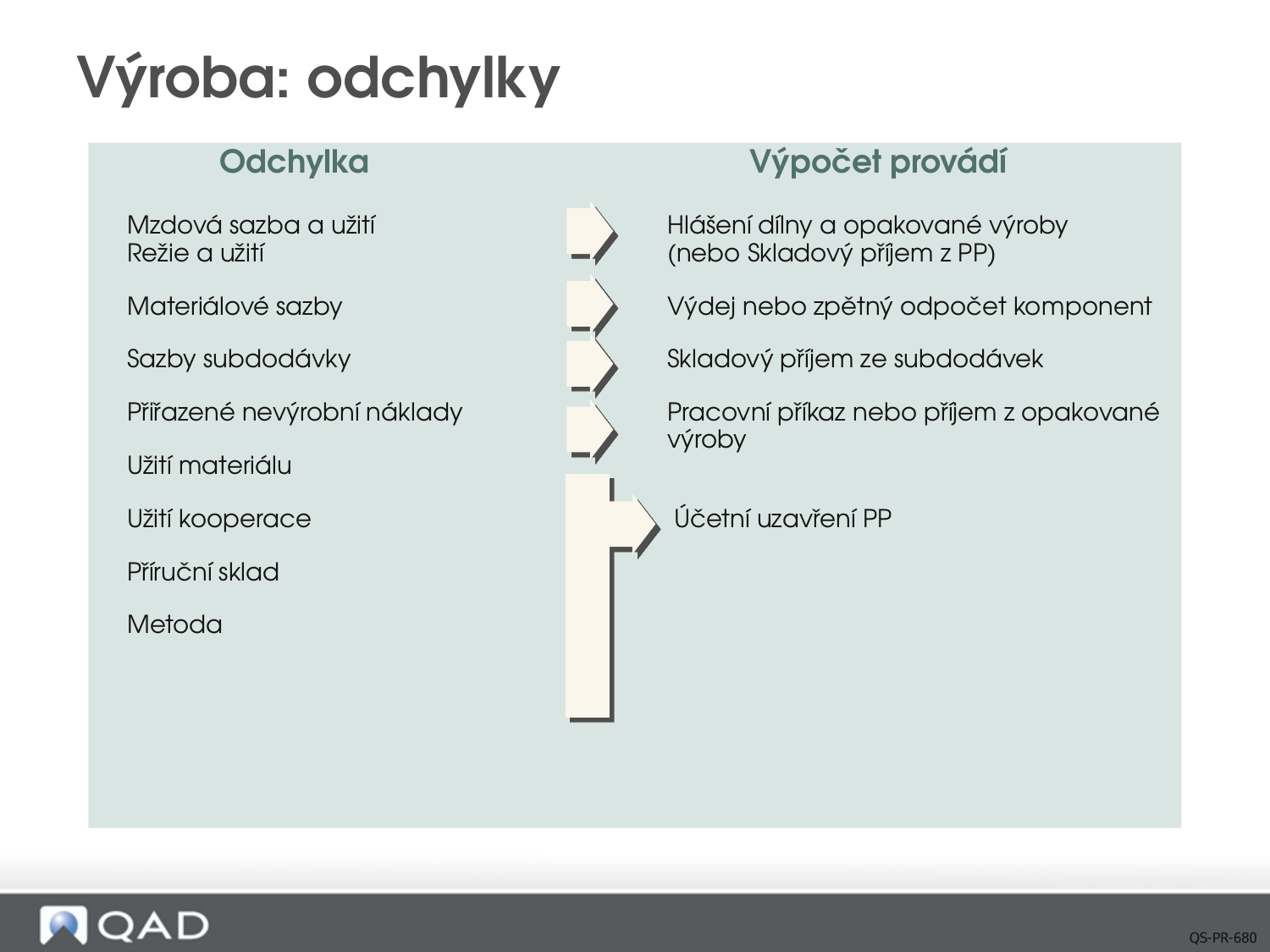

# Výroba: odchylky
              Odchylka	             Výpočet provádí

	Mzdová sazba a užití		Hlášení dílny a opakované výroby
	Režie a užití		(nebo Skladový příjem z PP)

	Materiálové sazby		Výdej nebo zpětný odpočet komponent

	Sazby subdodávky		Skladový příjem ze subdodávek

	Přiřazené nevýrobní náklady		Pracovní příkaz nebo příjem z opakované 			výroby
	Užití materiálu

	Užití kooperace 		 Účetní uzavření PP

	Příruční sklad

	Metoda

QS-PR-680